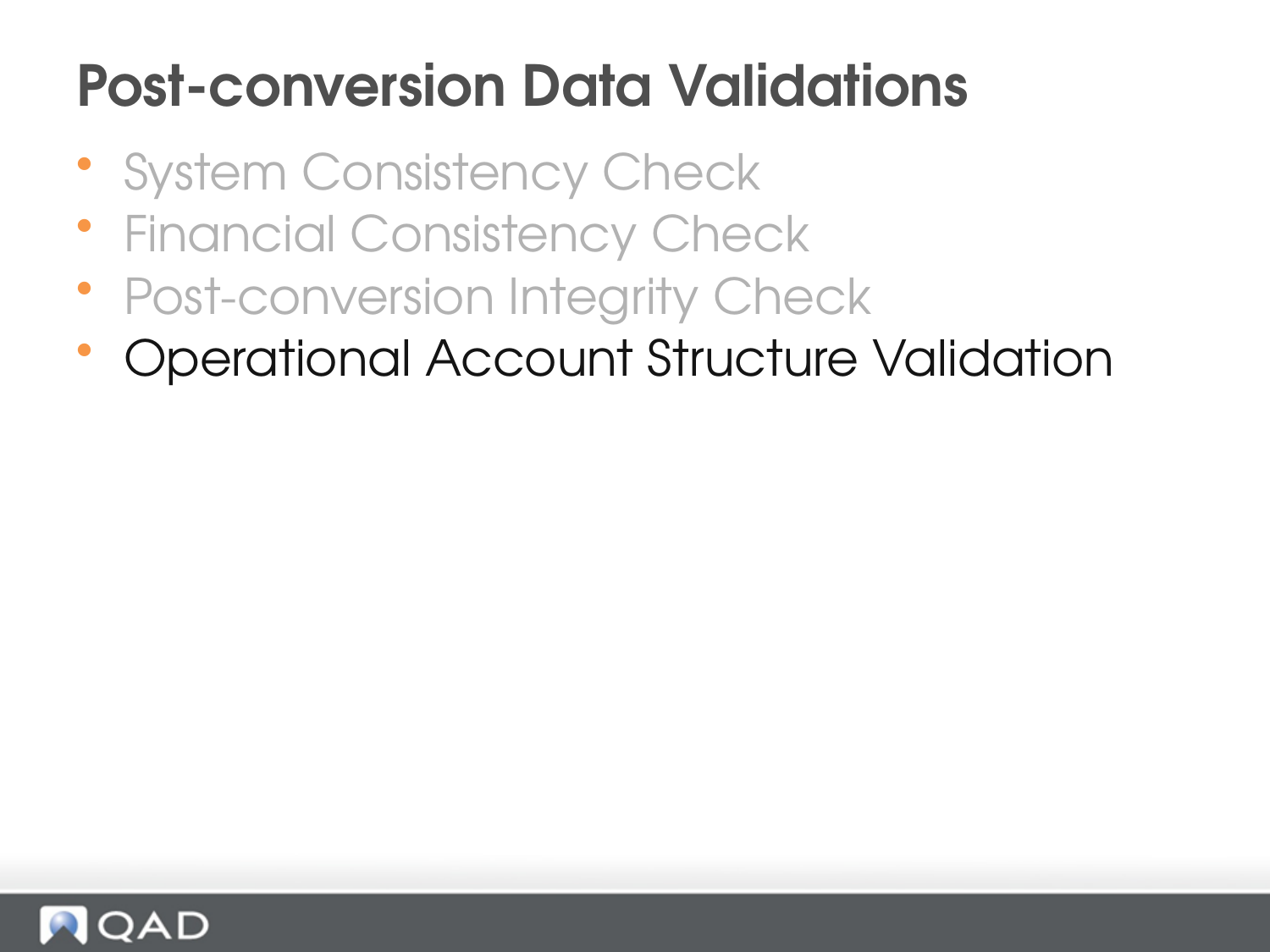

# Post-conversion Data Validations

System Consistency Check
Financial Consistency Check
Post-conversion Integrity Check
Operational Account Structure Validation